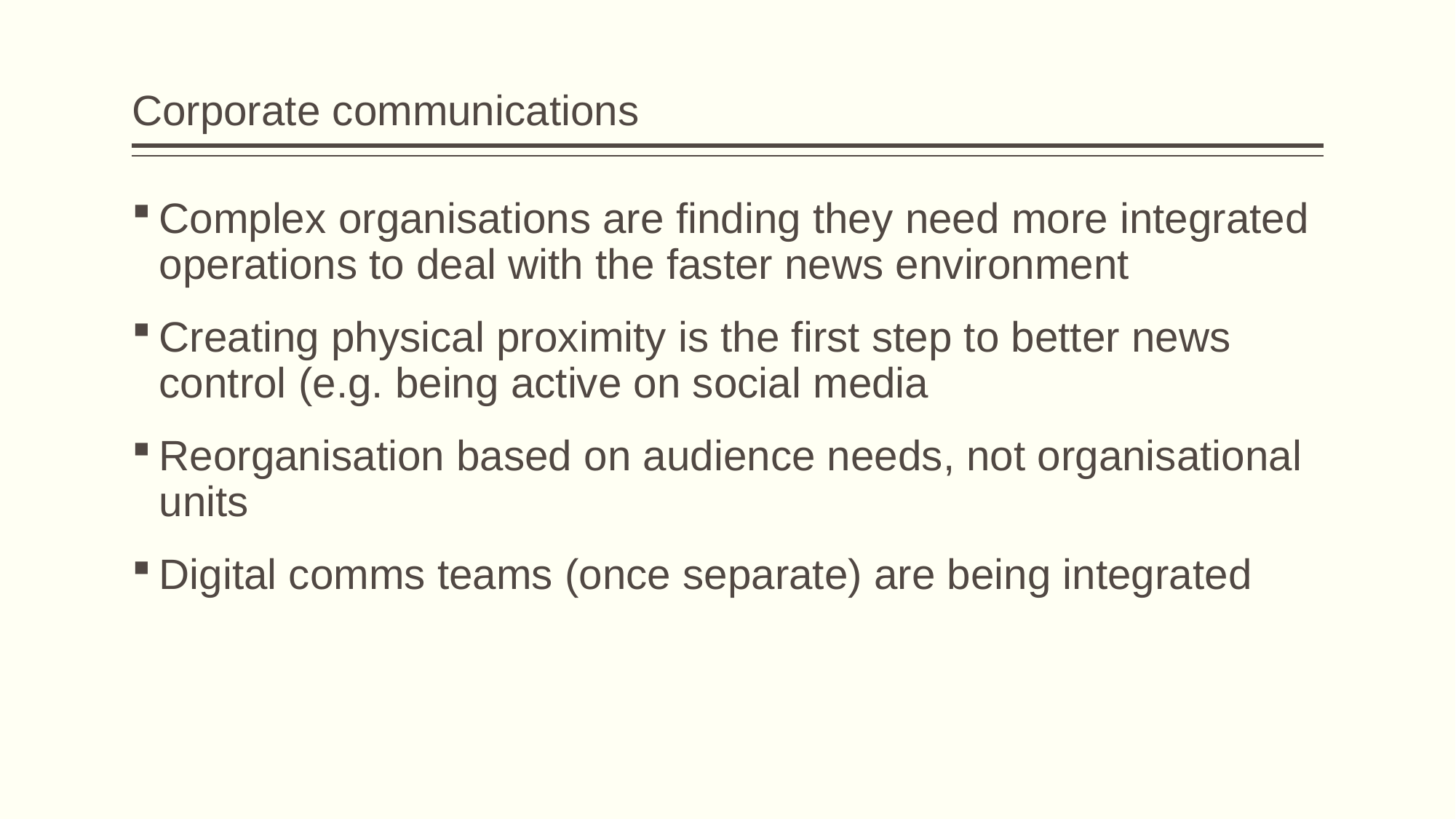

# Corporate communications
Complex organisations are finding they need more integrated operations to deal with the faster news environment
Creating physical proximity is the first step to better news control (e.g. being active on social media
Reorganisation based on audience needs, not organisational units
Digital comms teams (once separate) are being integrated